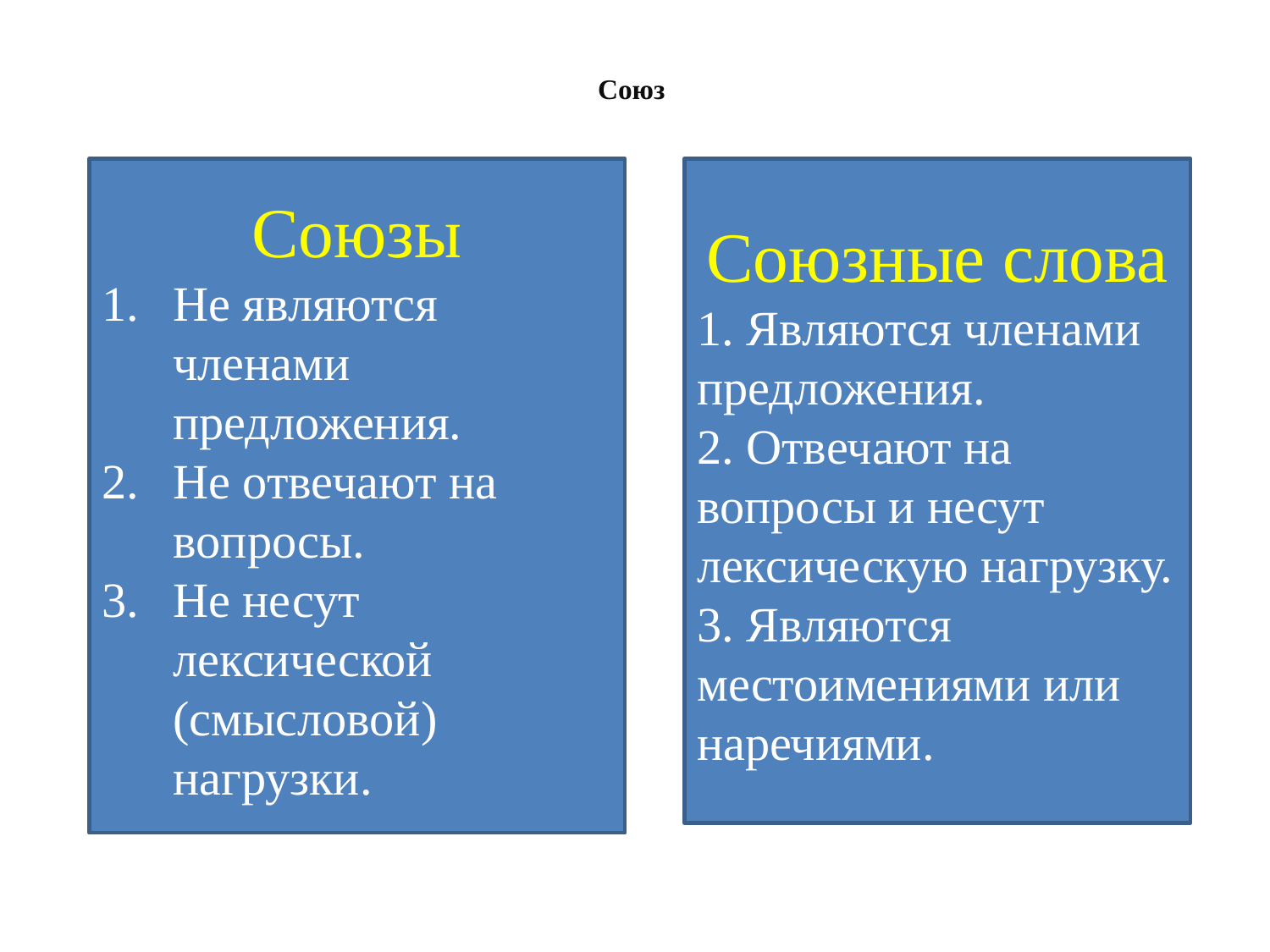

# Союз

Союзы
Не являются членами предложения.
Не отвечают на вопросы.
Не несут лексической (смысловой) нагрузки.

Союзные слова
1. Являются членами предложения.
2. Отвечают на вопросы и несут лексическую нагрузку.
3. Являются местоимениями или наречиями.